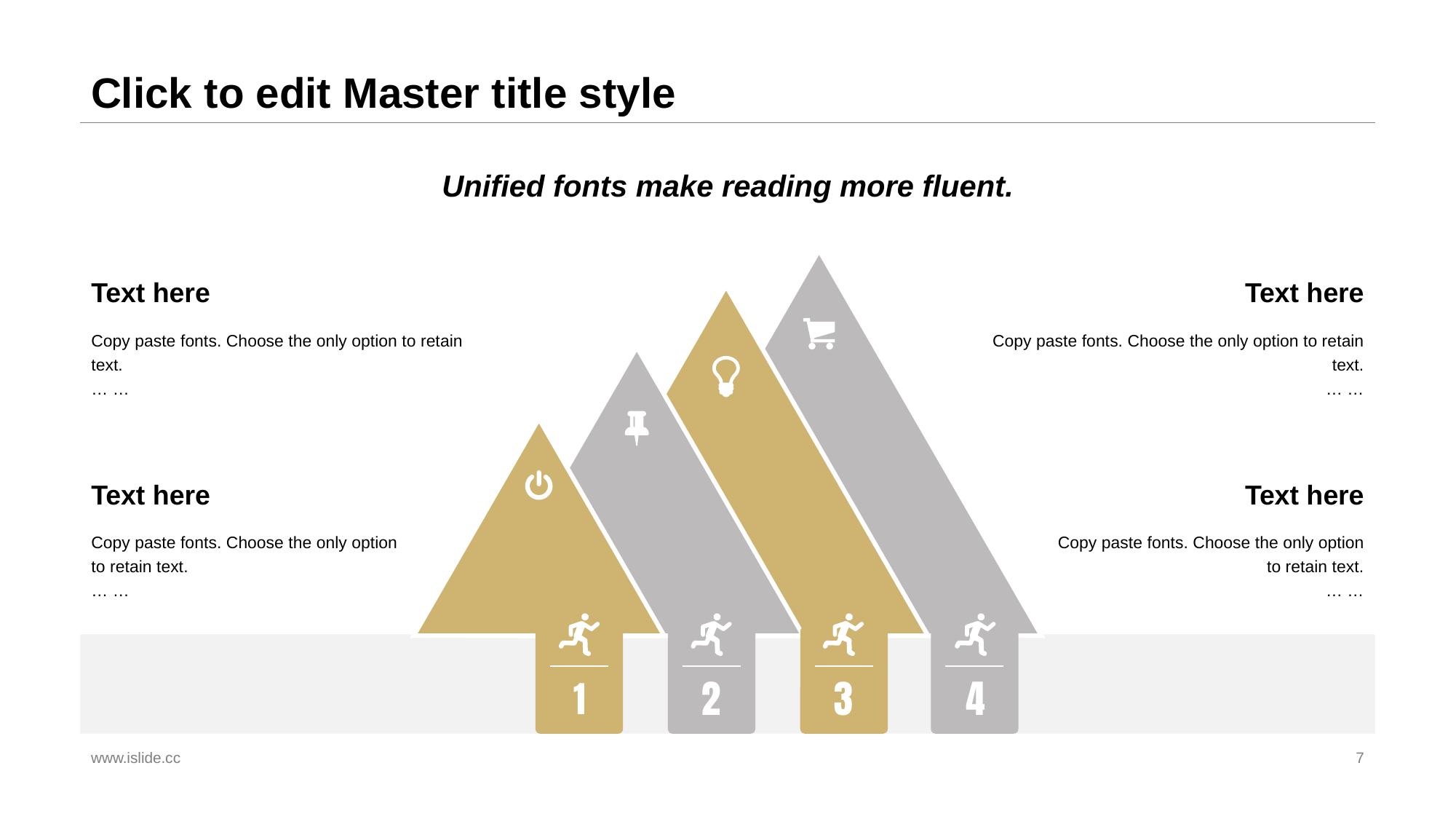

# Click to edit Master title style
Unified fonts make reading more fluent.

2
3
4
1
Text here
Copy paste fonts. Choose the only option to retain text.
… …
Text here
Copy paste fonts. Choose the only option to retain text.
… …
Text here
Copy paste fonts. Choose the only option to retain text.
… …
Text here
Copy paste fonts. Choose the only option to retain text.
… …

www.islide.cc
7